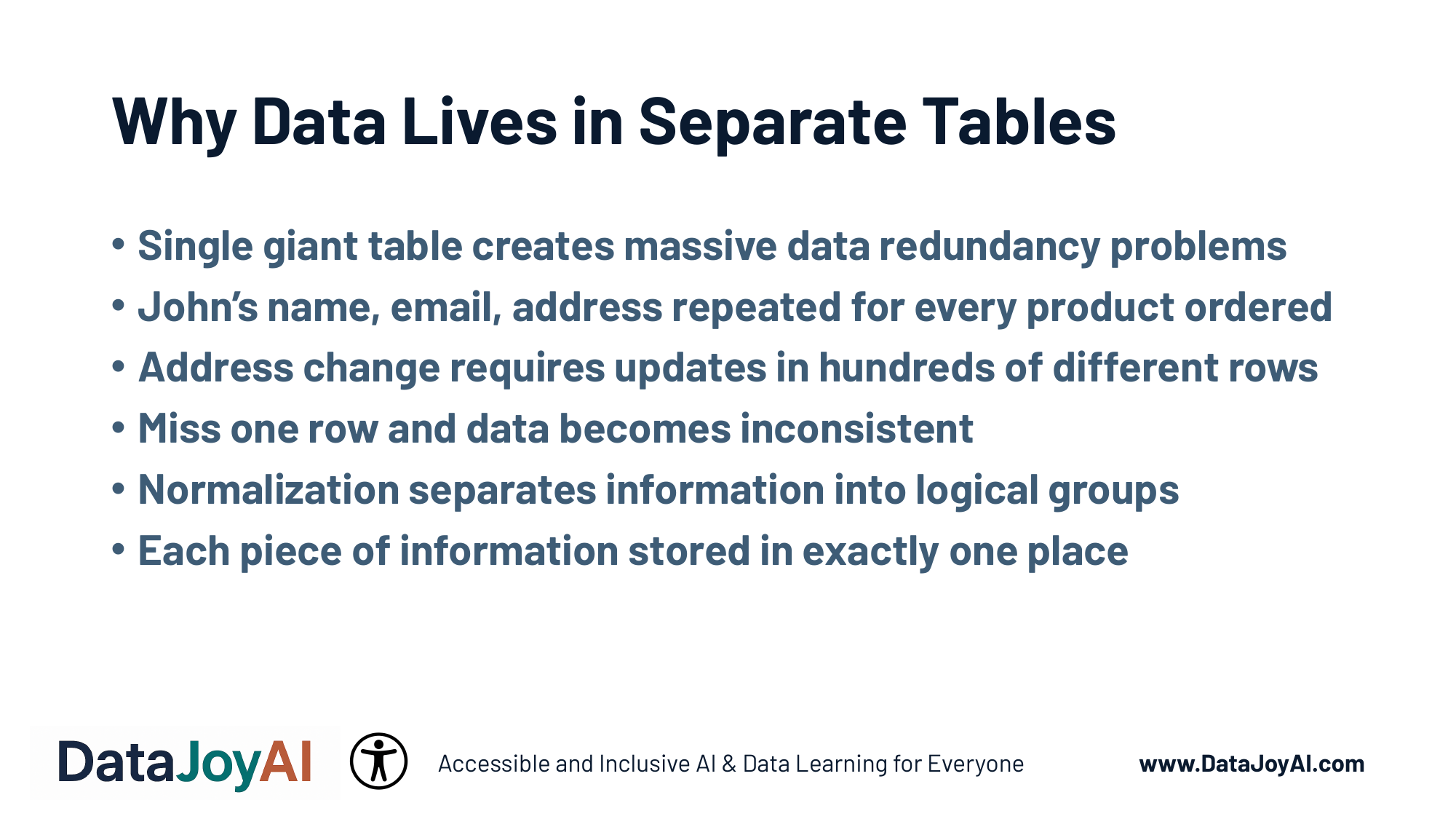

# Why Data Lives in Separate Tables
Single giant table creates massive data redundancy problems
John’s name, email, address repeated for every product ordered
Address change requires updates in hundreds of different rows
Miss one row and data becomes inconsistent
Normalization separates information into logical groups
Each piece of information stored in exactly one place